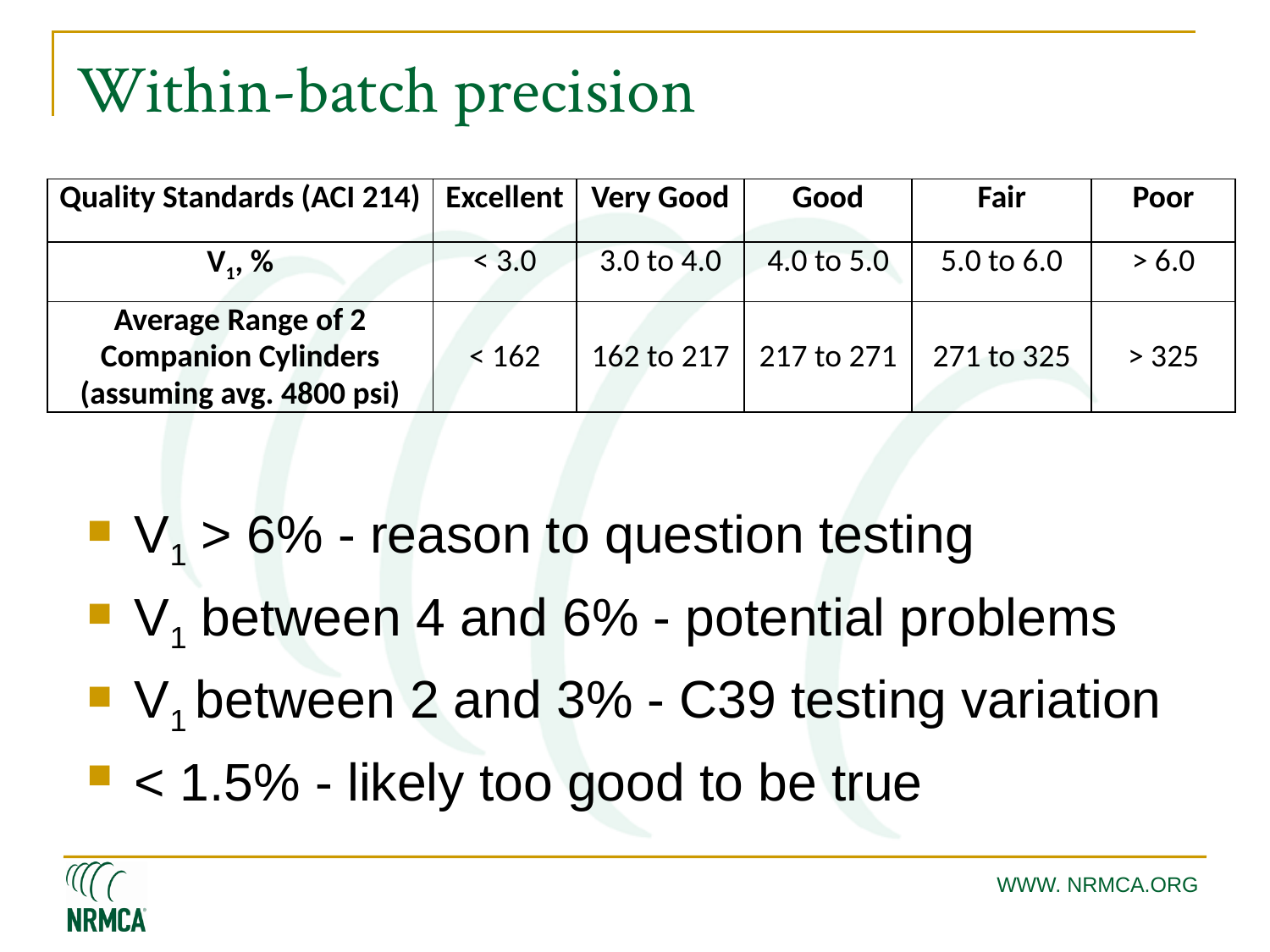

# Within-batch precision
| Quality Standards (ACI 214) | Excellent | Very Good | Good | Fair | Poor |
| --- | --- | --- | --- | --- | --- |
| V1, % | < 3.0 | 3.0 to 4.0 | 4.0 to 5.0 | 5.0 to 6.0 | > 6.0 |
| Average Range of 2 Companion Cylinders (assuming avg. 4800 psi) | < 162 | 162 to 217 | 217 to 271 | 271 to 325 | > 325 |
V1 > 6% - reason to question testing
V1 between 4 and 6% - potential problems
V1 between 2 and 3% - C39 testing variation
< 1.5% - likely too good to be true